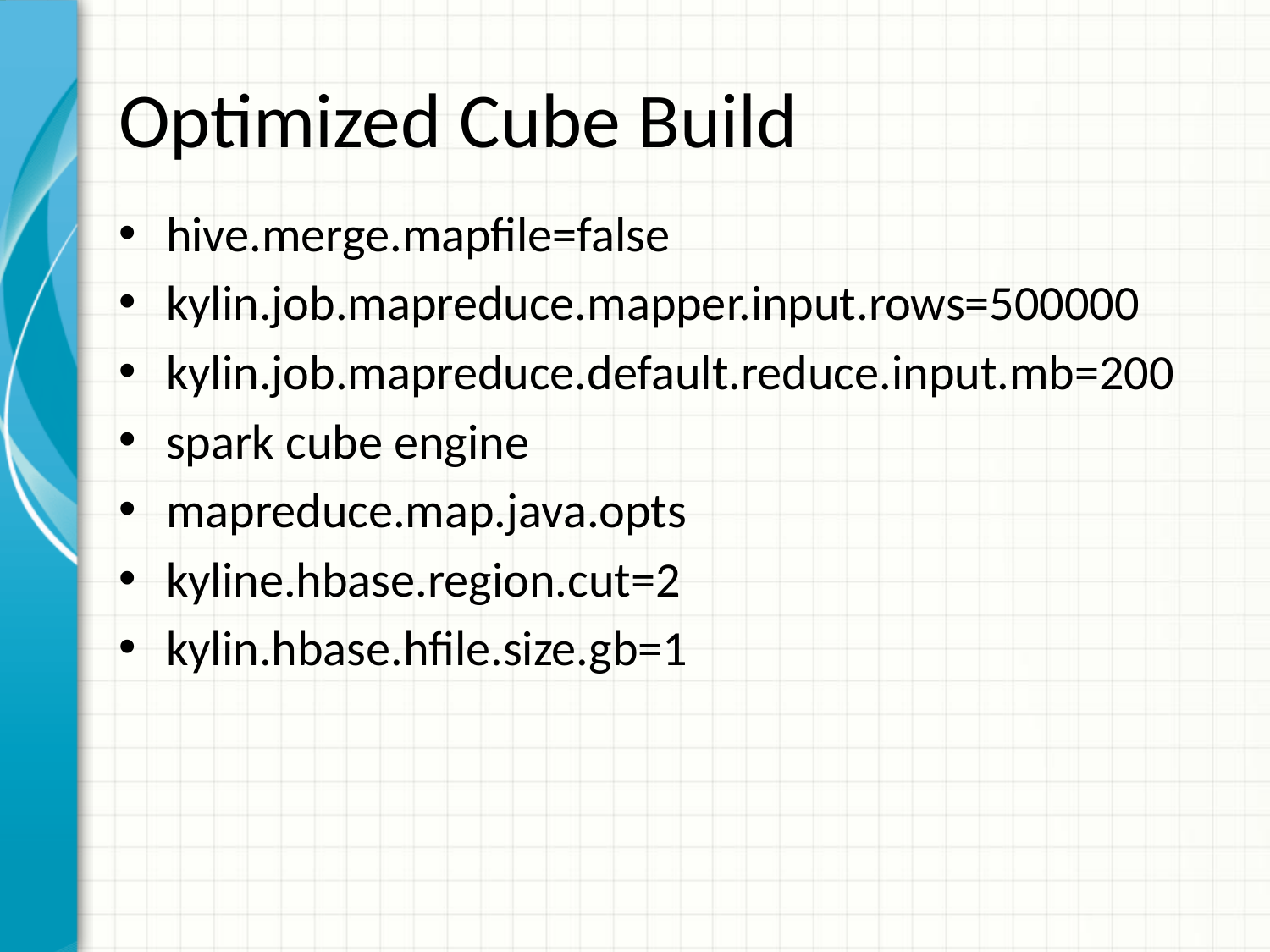

# Optimized Cube Build
hive.merge.mapfile=false
kylin.job.mapreduce.mapper.input.rows=500000
kylin.job.mapreduce.default.reduce.input.mb=200
spark cube engine
mapreduce.map.java.opts
kyline.hbase.region.cut=2
kylin.hbase.hfile.size.gb=1